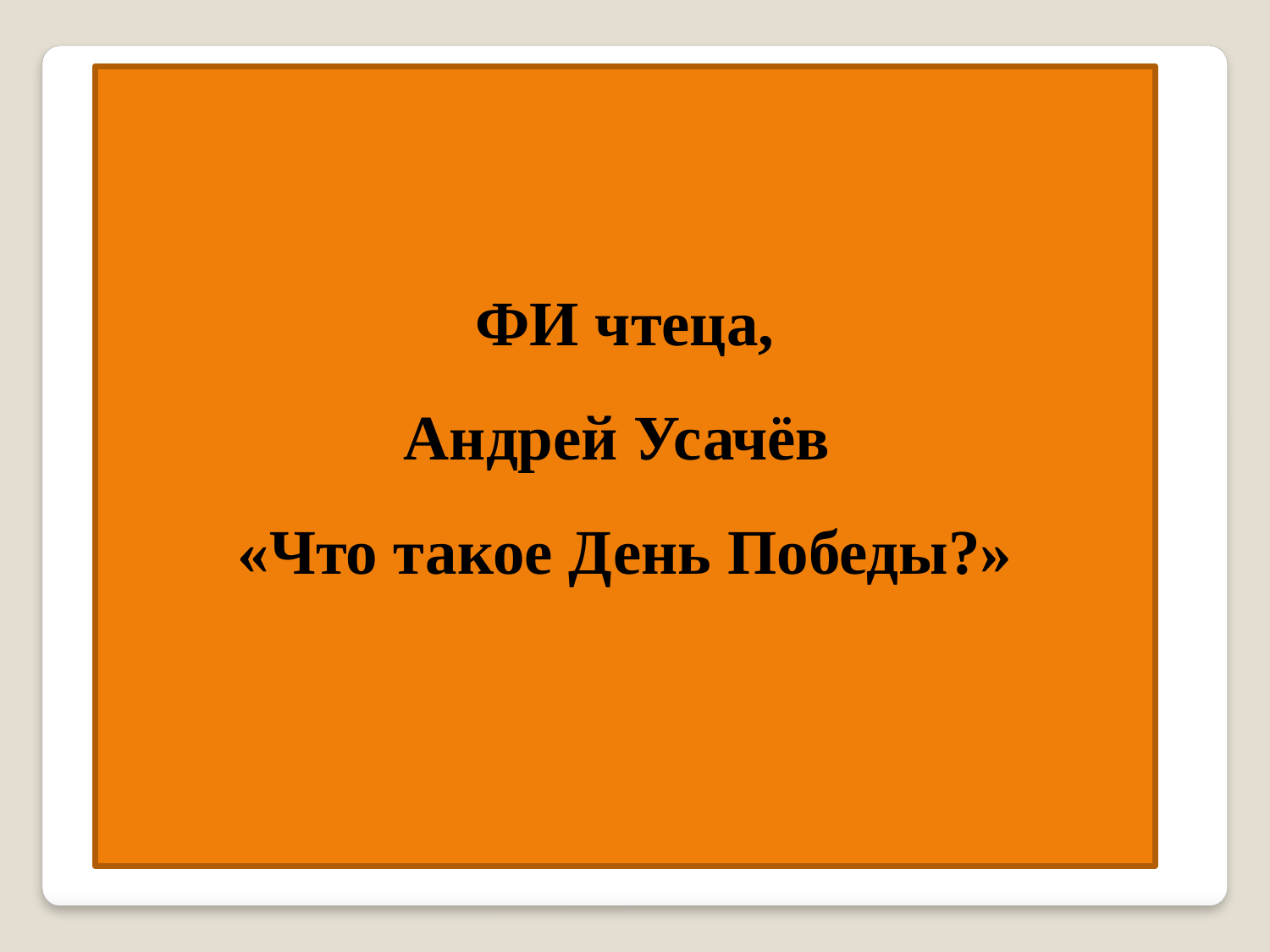

ФИ чтеца,
Андрей Усачёв
«Что такое День Победы?»